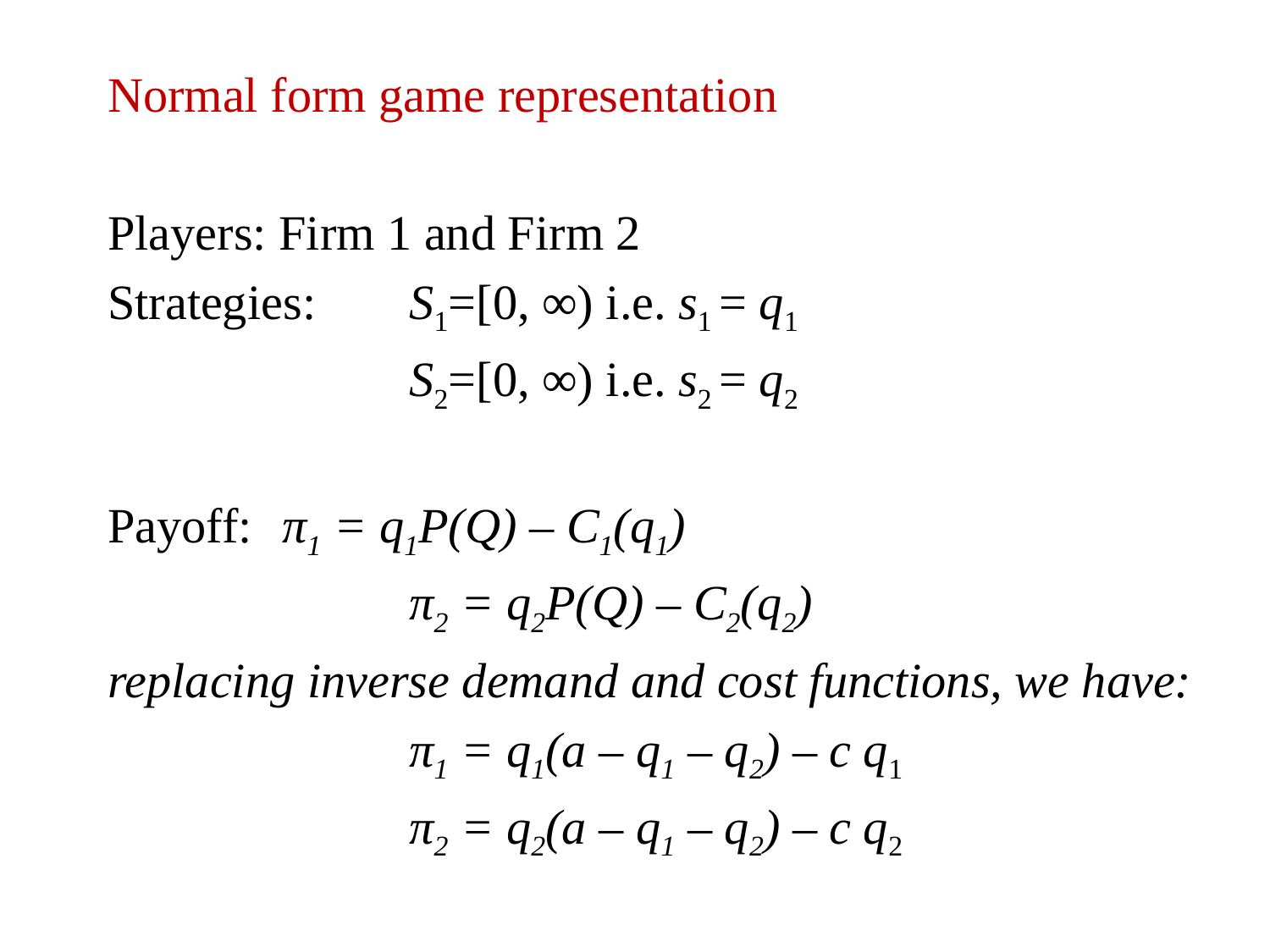

Normal form game representation

Players: Firm 1 and Firm 2
Strategies: 	S1=[0, ∞) i.e. s1 = q1
			S2=[0, ∞) i.e. s2 = q2

Payoff: 	π1 = q1P(Q) – C1(q1)
			π2 = q2P(Q) – C2(q2)
replacing inverse demand and cost functions, we have:
                  	π1 = q1(a – q1 – q2) – c q1
			π2 = q2(a – q1 – q2) – c q2